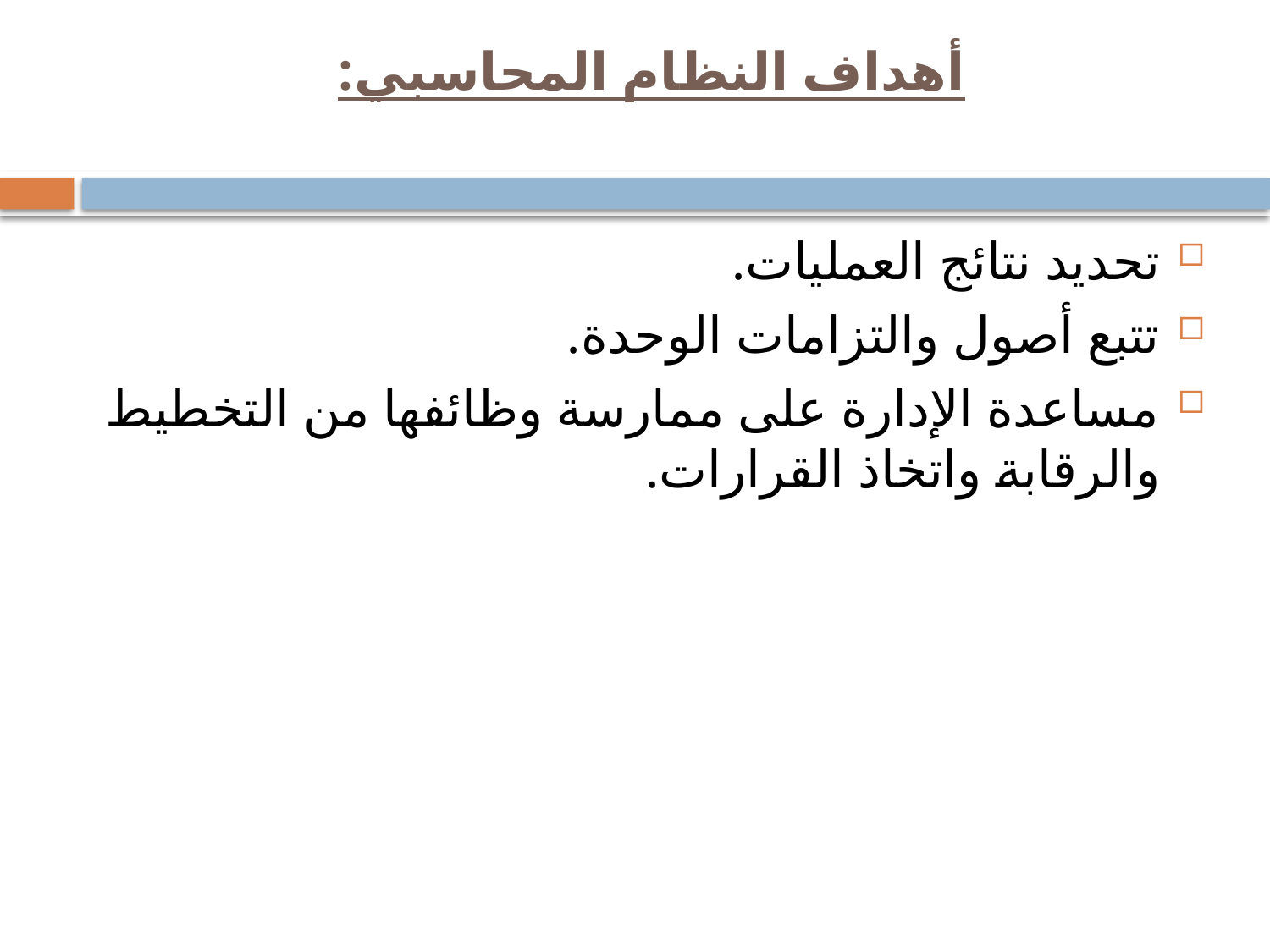

# أهداف النظام المحاسبي:
تحديد نتائج العمليات.
تتبع أصول والتزامات الوحدة.
مساعدة الإدارة على ممارسة وظائفها من التخطيط والرقابة واتخاذ القرارات.